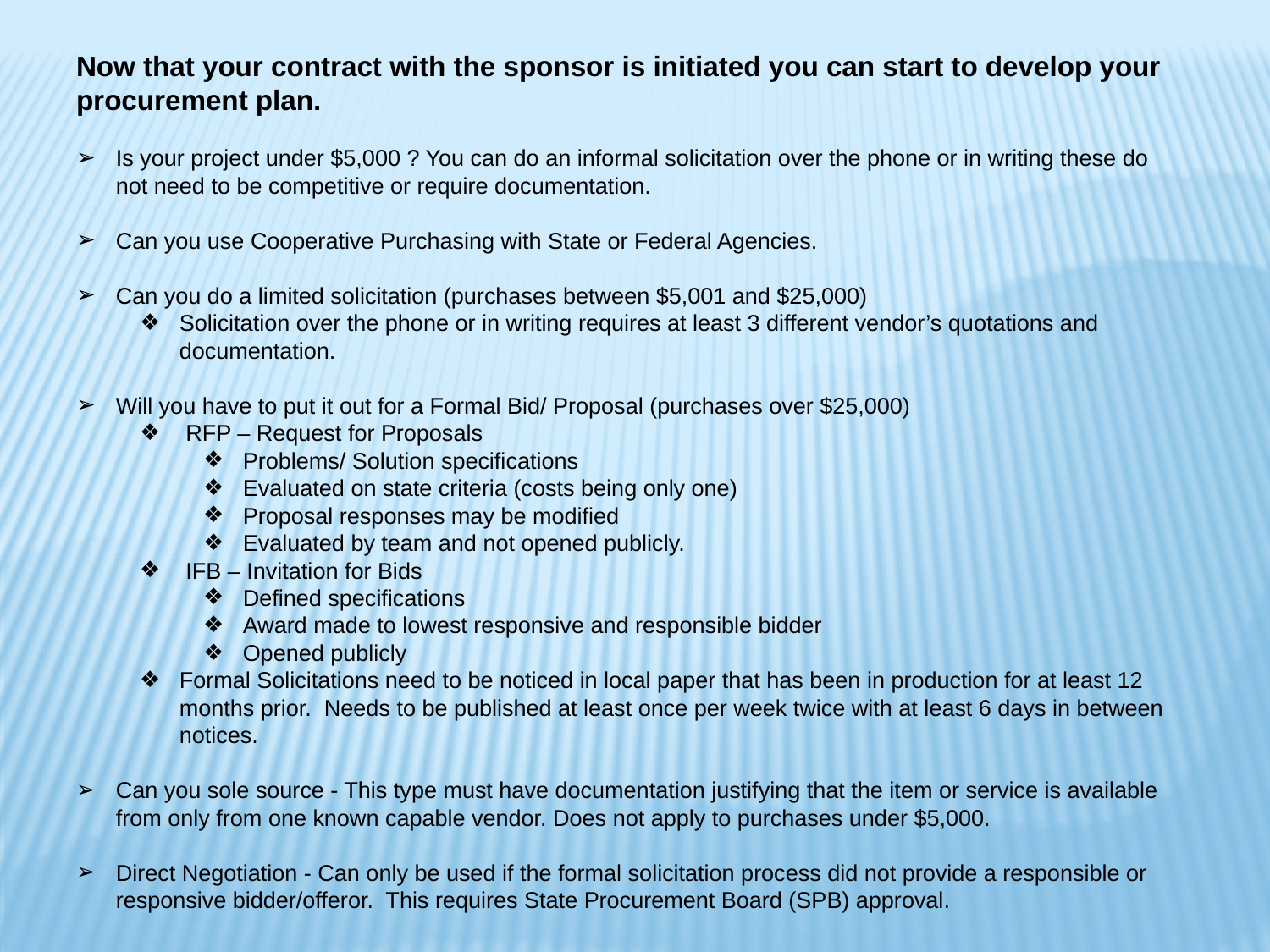

Now that your contract with the sponsor is initiated you can start to develop your procurement plan.

Is your project under $5,000 ? You can do an informal solicitation over the phone or in writing these do not need to be competitive or require documentation.

Can you use Cooperative Purchasing with State or Federal Agencies.

Can you do a limited solicitation (purchases between $5,001 and $25,000)
Solicitation over the phone or in writing requires at least 3 different vendor’s quotations and documentation.

Will you have to put it out for a Formal Bid/ Proposal (purchases over $25,000)
 RFP – Request for Proposals
Problems/ Solution specifications
Evaluated on state criteria (costs being only one)
Proposal responses may be modified
Evaluated by team and not opened publicly.
 IFB – Invitation for Bids
Defined specifications
Award made to lowest responsive and responsible bidder
Opened publicly
Formal Solicitations need to be noticed in local paper that has been in production for at least 12 months prior.  Needs to be published at least once per week twice with at least 6 days in between notices.

Can you sole source - This type must have documentation justifying that the item or service is available from only from one known capable vendor. Does not apply to purchases under $5,000.

Direct Negotiation - Can only be used if the formal solicitation process did not provide a responsible or responsive bidder/offeror.  This requires State Procurement Board (SPB) approval.